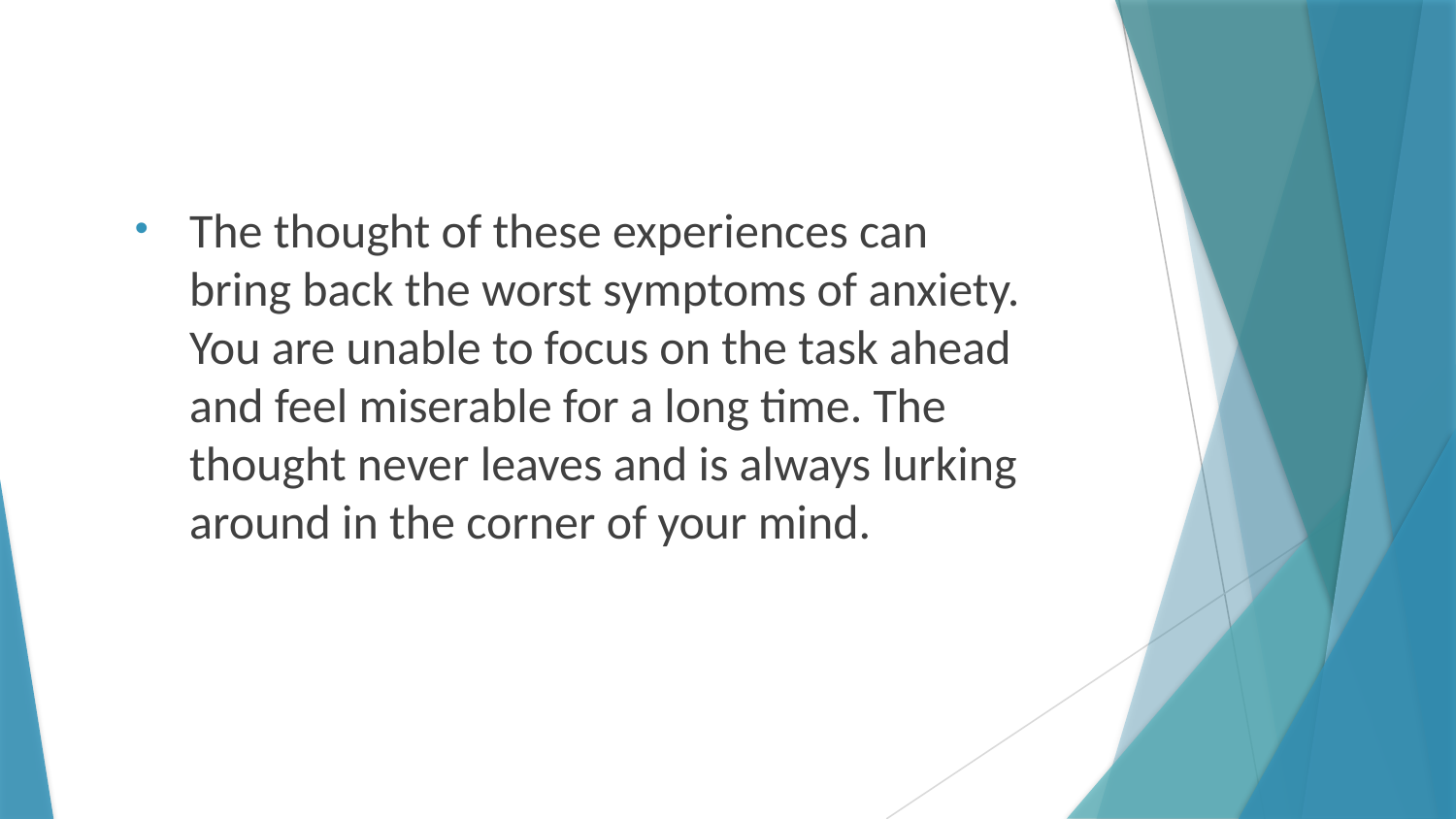

The thought of these experiences can bring back the worst symptoms of anxiety. You are unable to focus on the task ahead and feel miserable for a long time. The thought never leaves and is always lurking around in the corner of your mind.